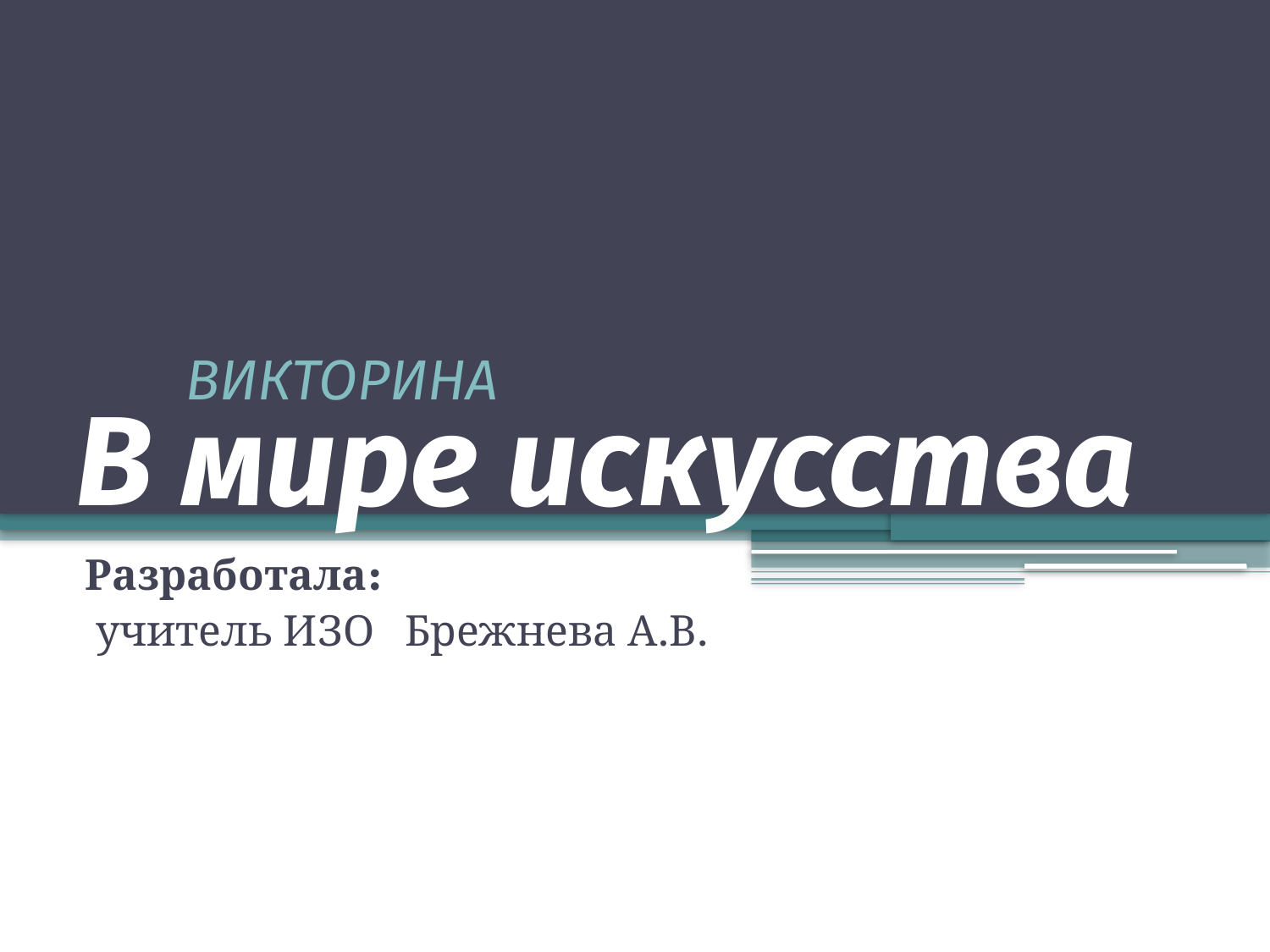

# В мире искусства
ВИКТОРИНА
Разработала:
 учитель ИЗО   Брежнева А.В.